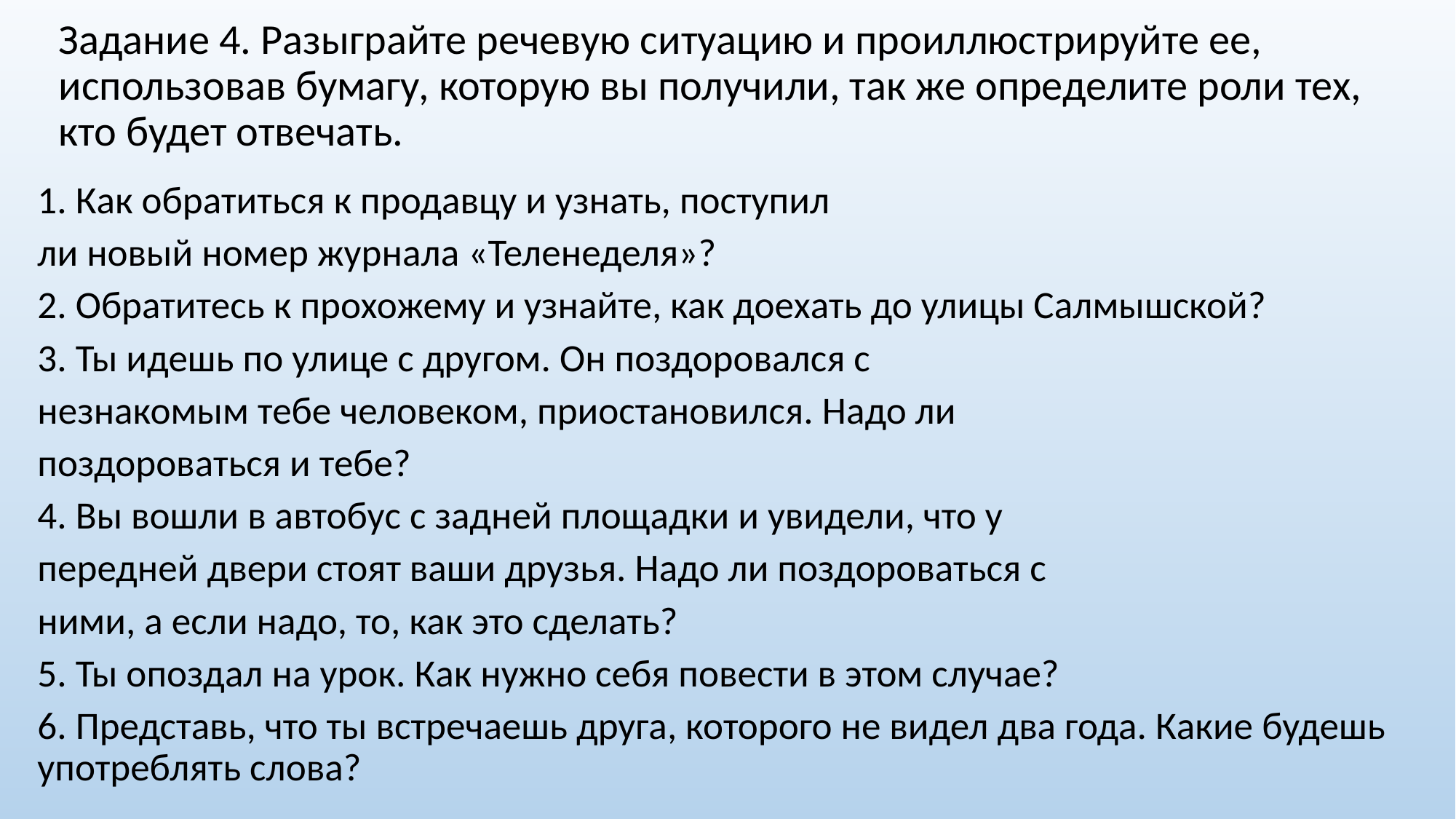

# Задание 4. Разыграйте речевую ситуацию и проиллюстрируйте ее, использовав бумагу, которую вы получили, так же определите роли тех, кто будет отвечать.
1. Как обратиться к продавцу и узнать, поступил
ли новый номер журнала «Теленеделя»?
2. Обратитесь к прохожему и узнайте, как доехать до улицы Салмышской?
3. Ты идешь по улице с другом. Он поздоровался с
незнакомым тебе человеком, приостановился. Надо ли
поздороваться и тебе?
4. Вы вошли в автобус с задней площадки и увидели, что у
передней двери стоят ваши друзья. Надо ли поздороваться с
ними, а если надо, то, как это сделать?
5. Ты опоздал на урок. Как нужно себя повести в этом случае?
6. Представь, что ты встречаешь друга, которого не видел два года. Какие будешь употреблять слова?